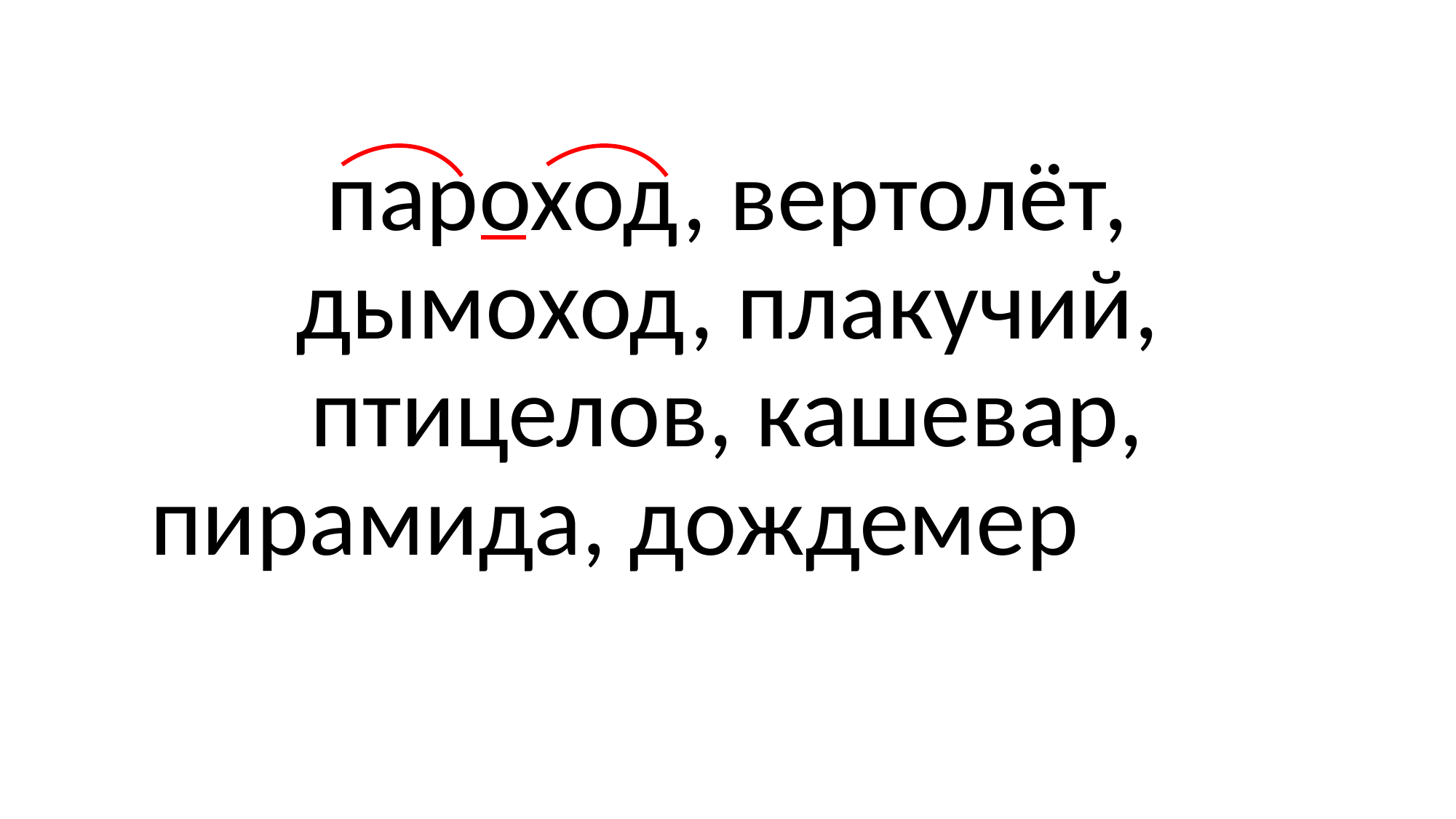

пароход, вертолёт, дымоход, плакучий, птицелов, кашевар, пирамида, дождемер